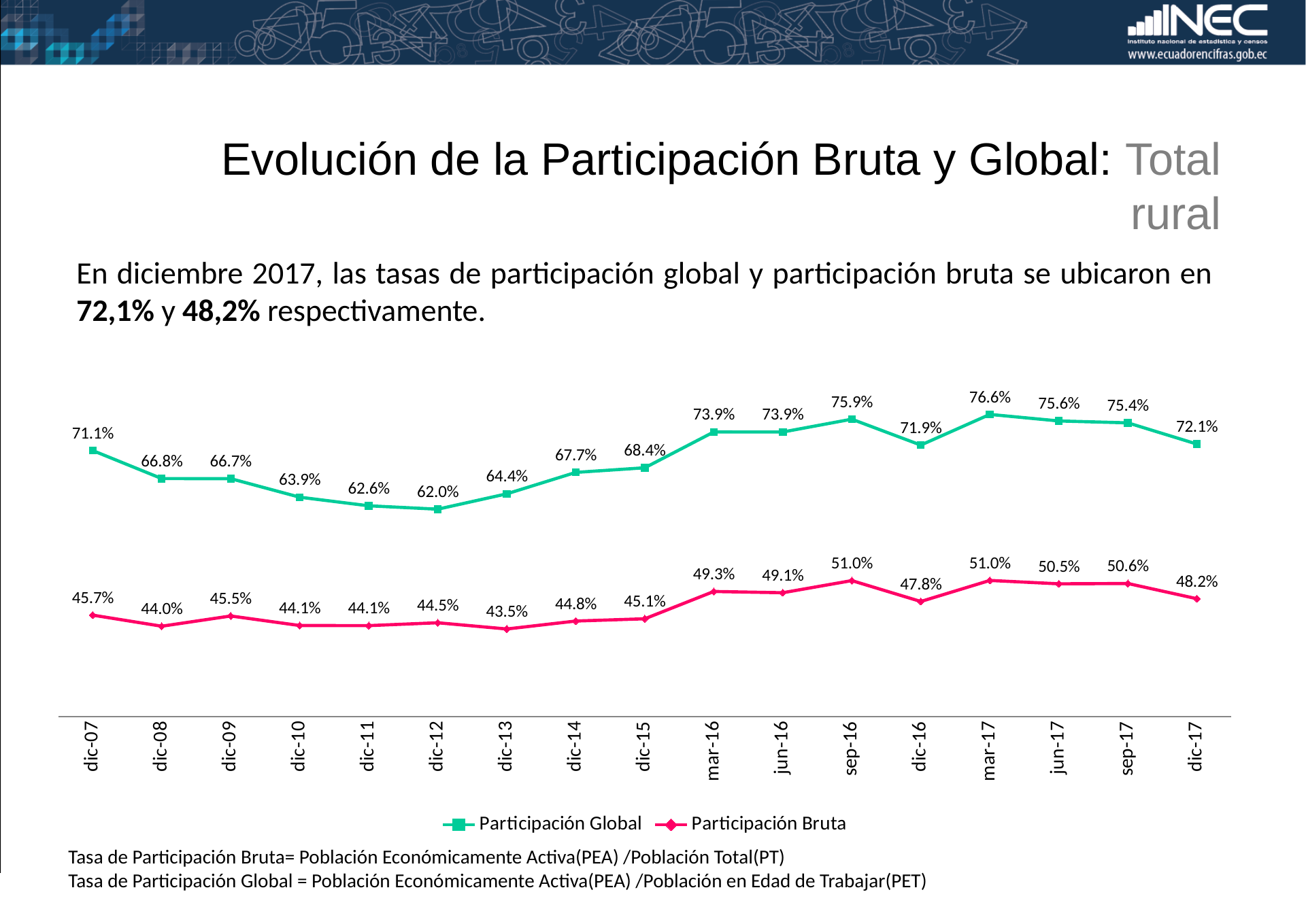

Evolución de la Participación Bruta y Global: Total rural
En diciembre 2017, las tasas de participación global y participación bruta se ubicaron en 72,1% y 48,2% respectivamente.

### Chart

| Category | Participación Global | Participación Bruta |
|---|---|---|
| dic-07 | 0.7107350838725316 | 0.4567342741613576 |
| dic-08 | 0.6675476809474975 | 0.4396826975352446 |
| dic-09 | 0.6673807067275409 | 0.45544437657100173 |
| dic-10 | 0.6387922898575161 | 0.4407097887518403 |
| dic-11 | 0.6255085193465848 | 0.4406195365275952 |
| dic-12 | 0.6203151378574449 | 0.44502078352344 |
| dic-13 | 0.6440037305041811 | 0.4354061731640537 |
| dic-14 | 0.6770580931681911 | 0.4476364658642026 |
| dic-15 | 0.6841911884946353 | 0.4511192931164137 |
| mar-16 | 0.7394460211314473 | 0.4933428965770149 |
| jun-16 | 0.7393906277847009 | 0.4913797489313548 |
| sep-16 | 0.7591269541478863 | 0.5100904913849993 |
| dic-16 | 0.7192066869029463 | 0.4778267740965896 |
| mar-17 | 0.7664911897253315 | 0.5103825836957352 |
| jun-17 | 0.7563962687038193 | 0.5051574059317141 |
| sep-17 | 0.75352371934711 | 0.5056267048339855 |
| dic-17 | 0.7208240126301022 | 0.48213913665431635 |
Tasa de Participación Bruta= Población Económicamente Activa(PEA) /Población Total(PT)
Tasa de Participación Global = Población Económicamente Activa(PEA) /Población en Edad de Trabajar(PET)